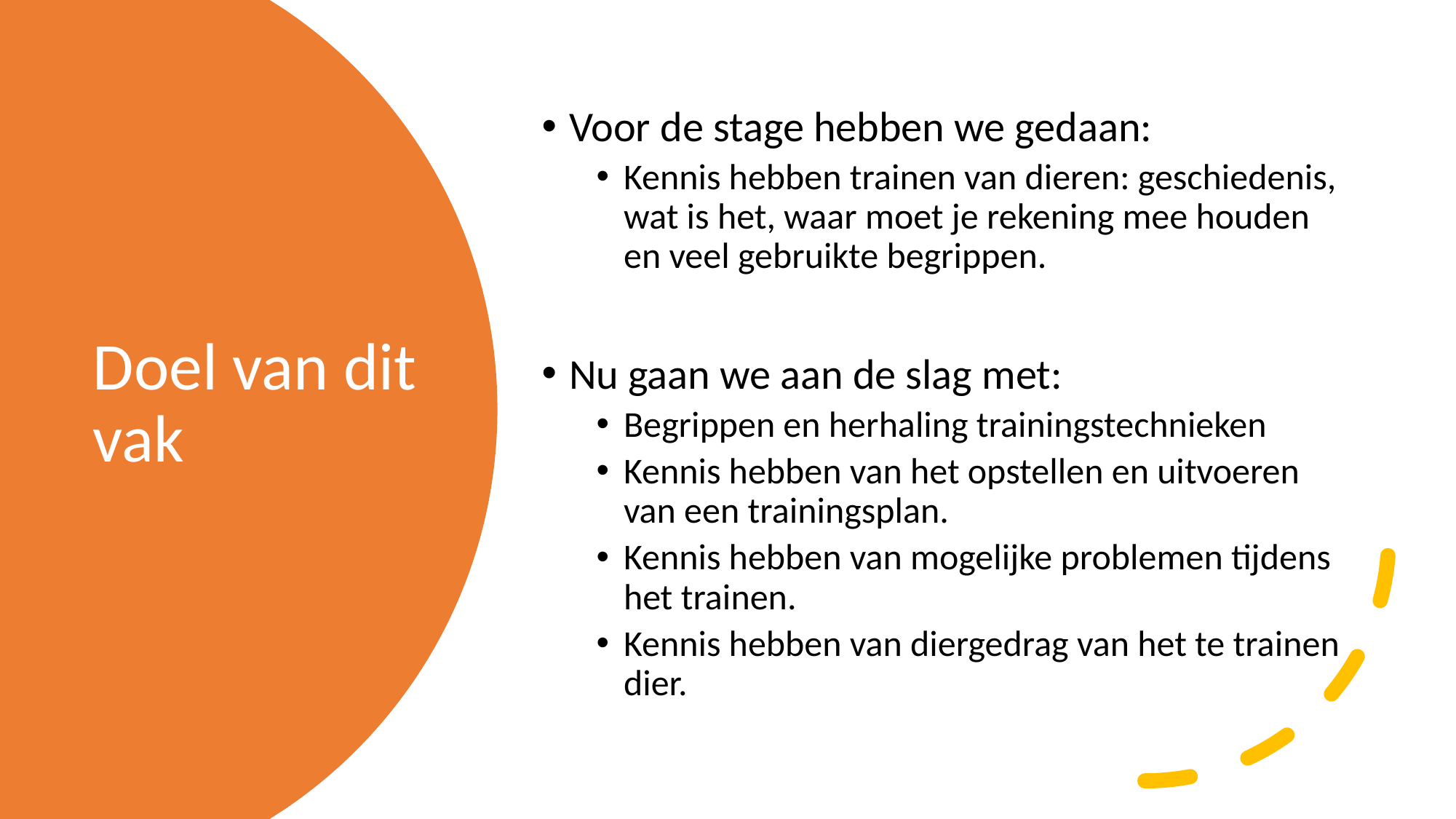

Voor de stage hebben we gedaan:
Kennis hebben trainen van dieren: geschiedenis, wat is het, waar moet je rekening mee houden en veel gebruikte begrippen.

Nu gaan we aan de slag met:
Begrippen en herhaling trainingstechnieken
Kennis hebben van het opstellen en uitvoeren van een trainingsplan.
Kennis hebben van mogelijke problemen tijdens het trainen.
Kennis hebben van diergedrag van het te trainen dier.
# Doel van dit vak